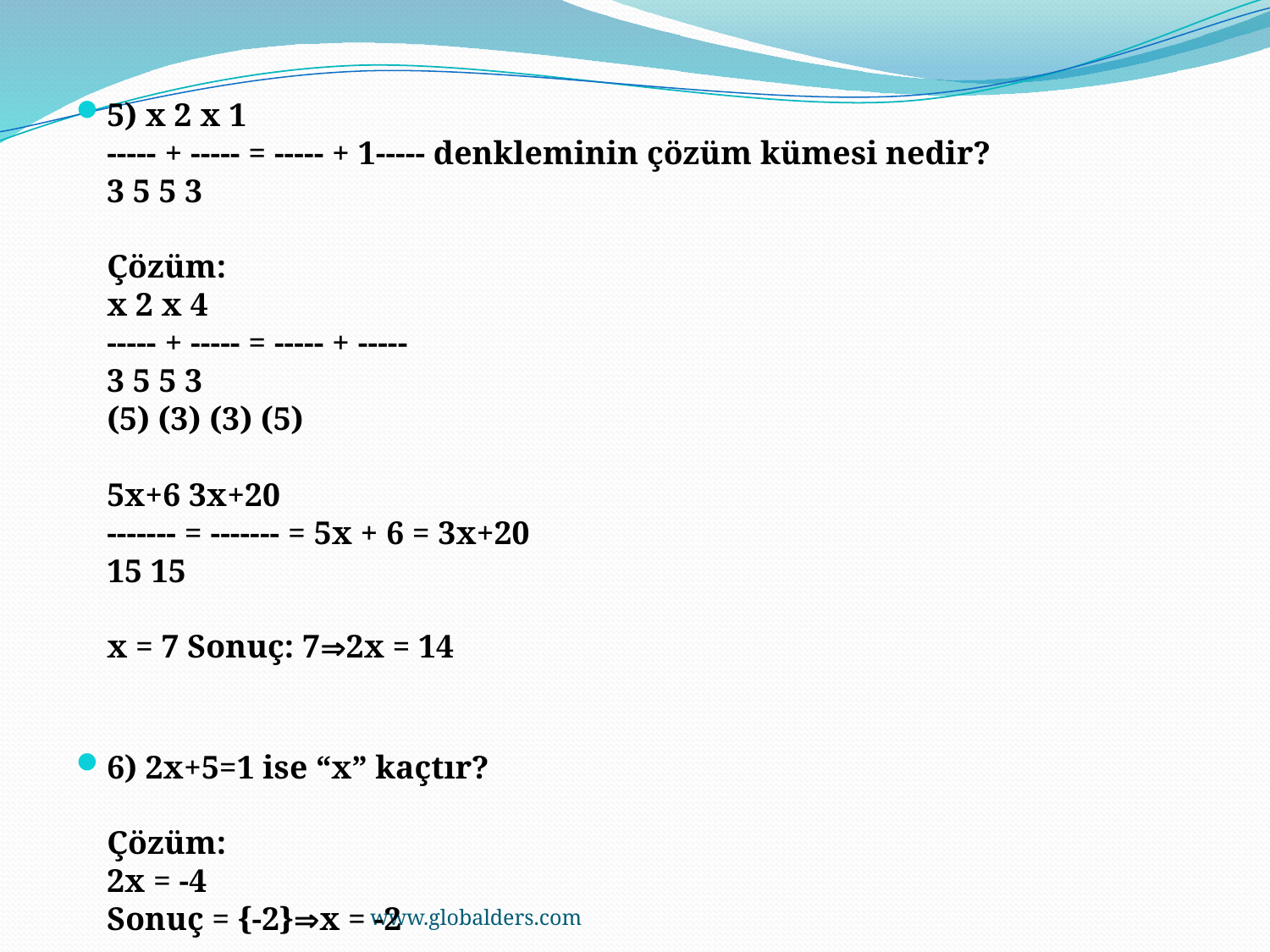

5) x 2 x 1
----- + ----- = ----- + 1----- denkleminin çözüm kümesi nedir?
3 5 5 3
Çözüm:
x 2 x 4
----- + ----- = ----- + -----
3 5 5 3
(5) (3) (3) (5)
5x+6 3x+20
------- = ------- = 5x + 6 = 3x+20
15 15
x = 7 Sonuç: 7⇒2x = 14
6) 2x+5=1 ise “x” kaçtır?
Çözüm:
2x = -4
Sonuç = {-2}⇒x = -2
www.globalders.com